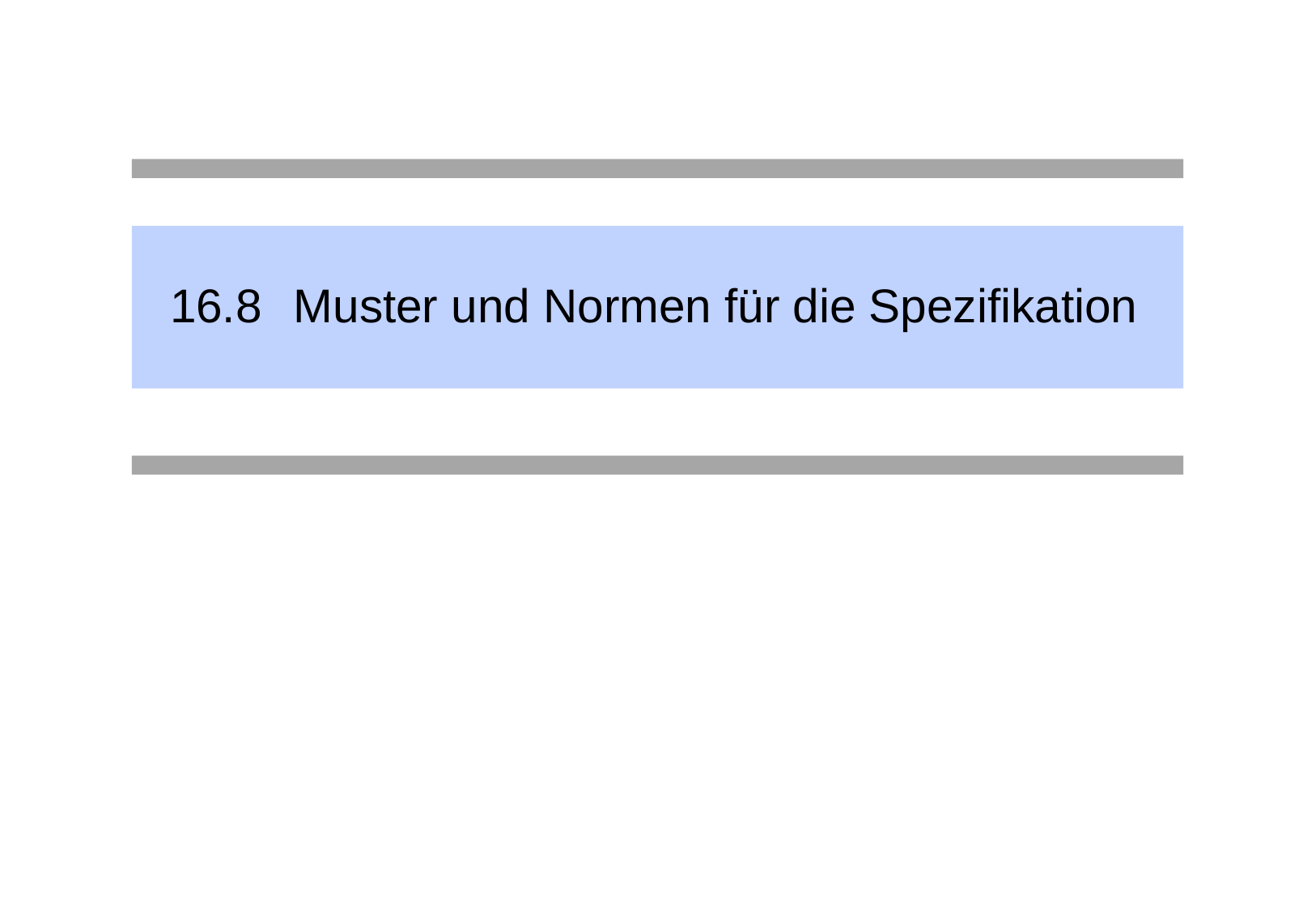

# 16.8	Muster und Normen für die Spezifikation